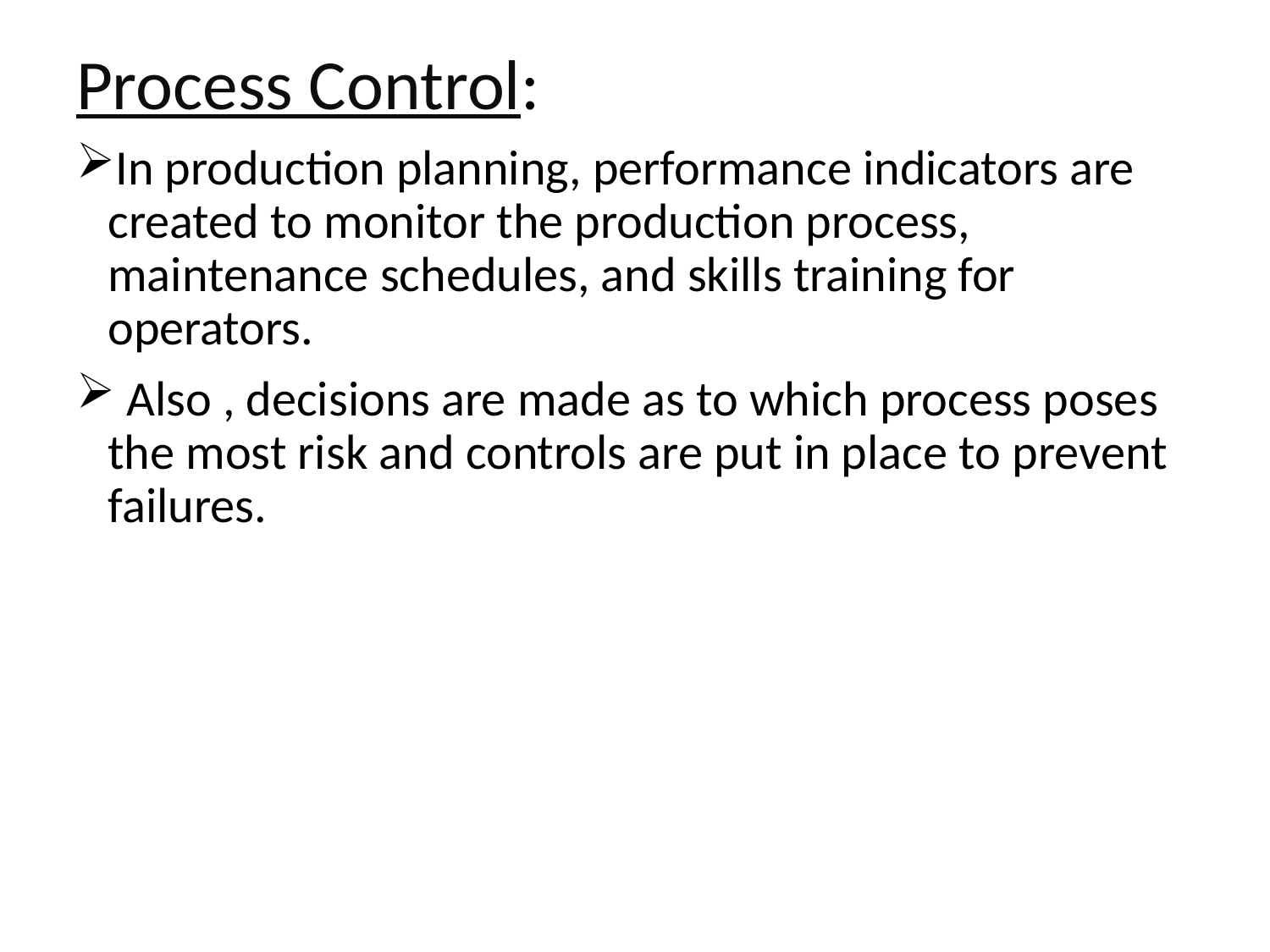

Process Control:
In production planning, performance indicators are created to monitor the production process, maintenance schedules, and skills training for operators.
 Also , decisions are made as to which process poses the most risk and controls are put in place to prevent failures.